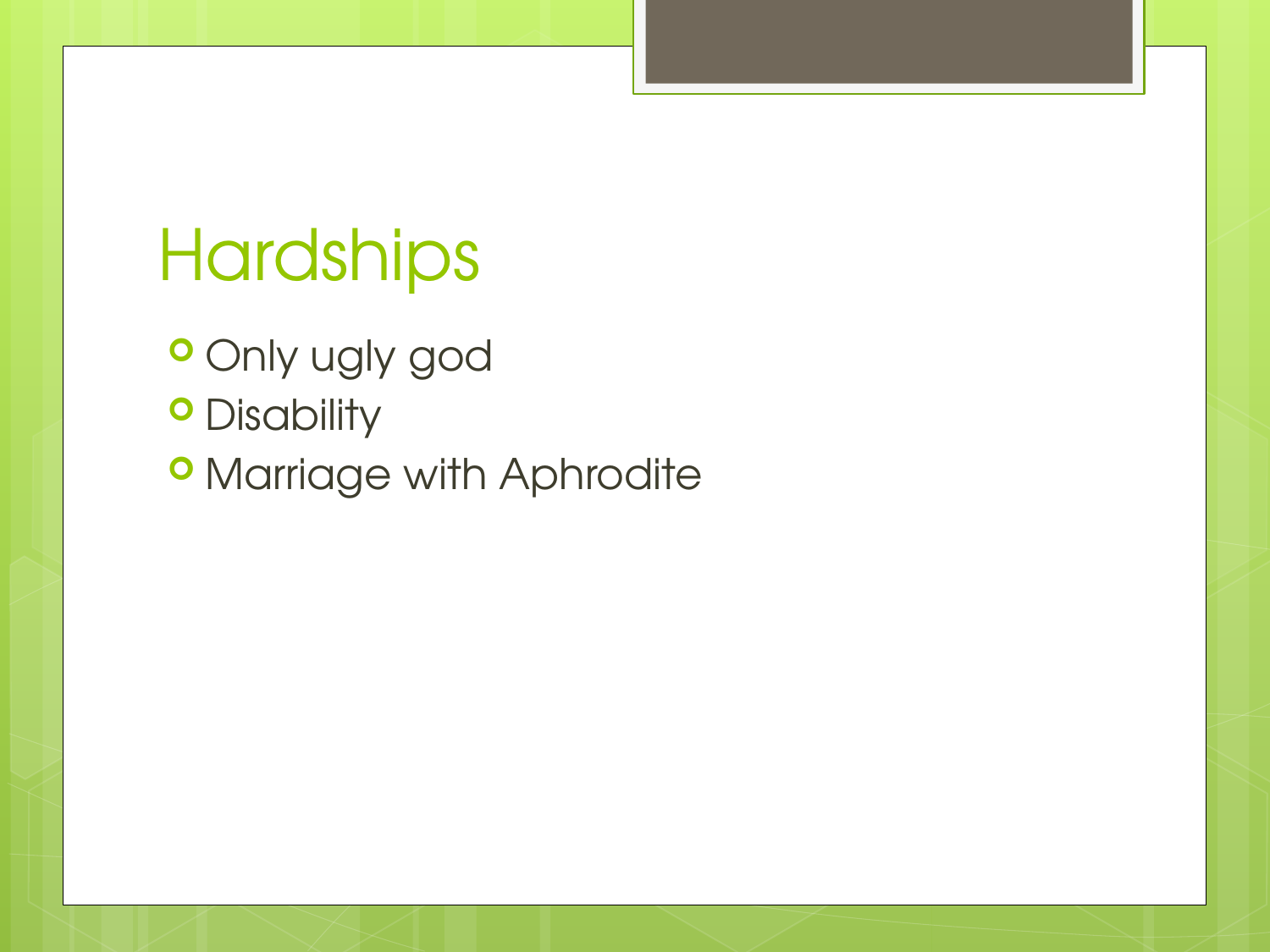

# Hardships
Only ugly god
Disability
Marriage with Aphrodite